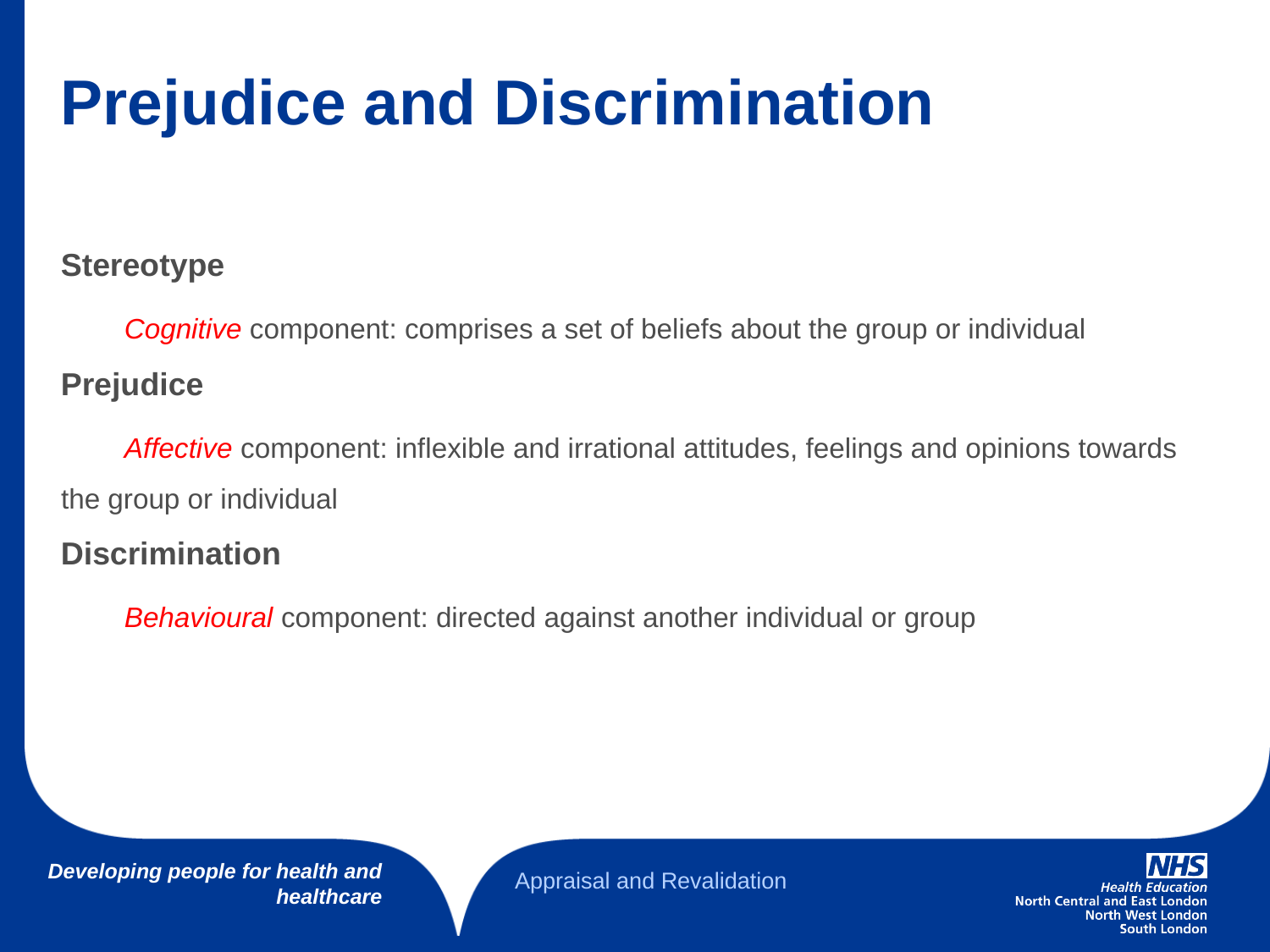

# Prejudice and Discrimination
Stereotype
Cognitive component: comprises a set of beliefs about the group or individual
Prejudice
Affective component: inflexible and irrational attitudes, feelings and opinions towards the group or individual
Discrimination
Behavioural component: directed against another individual or group